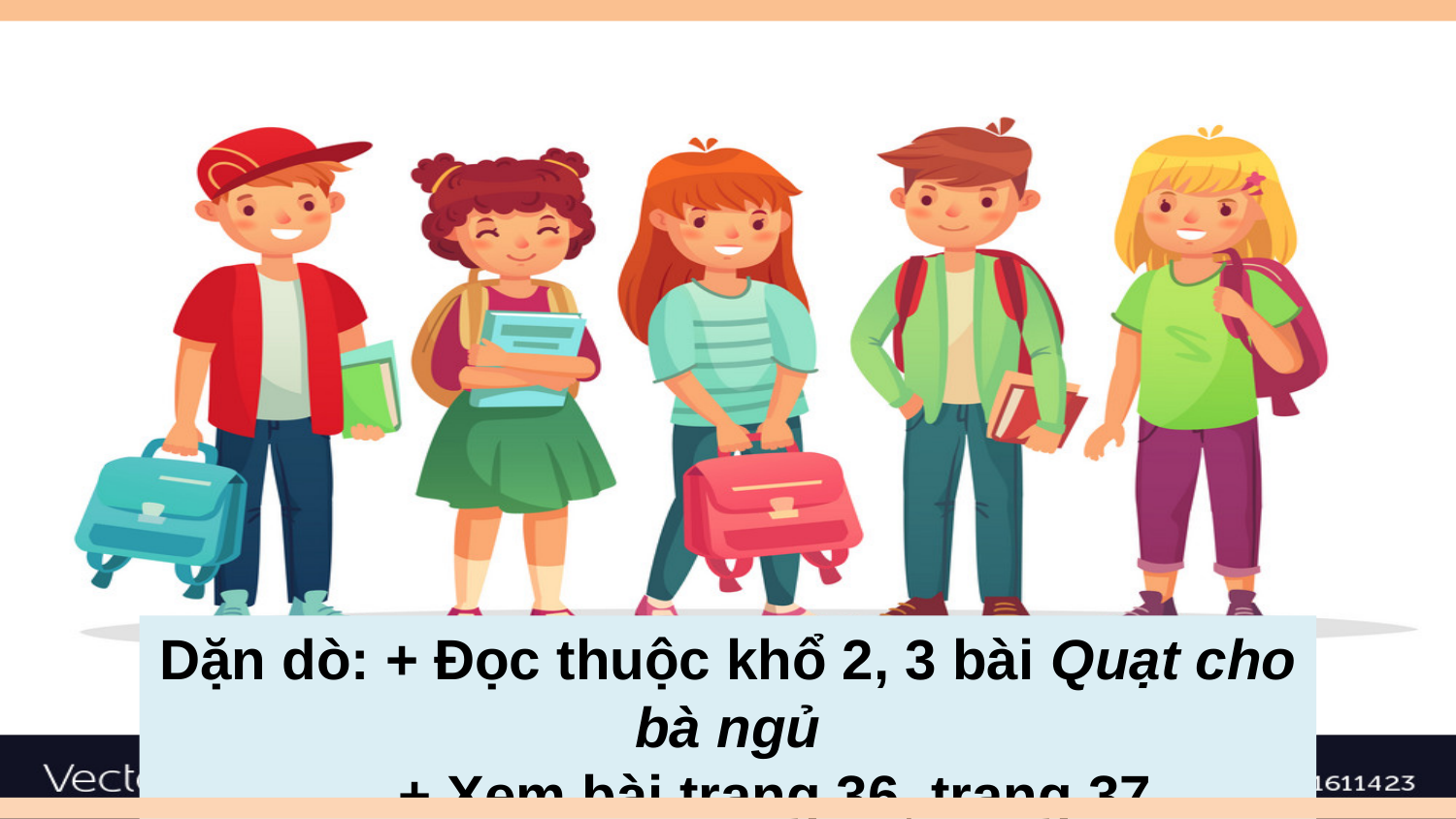

Dặn dò: + Đọc thuộc khổ 2, 3 bài Quạt cho bà ngủ
      + Xem bài trang 36, trang 37